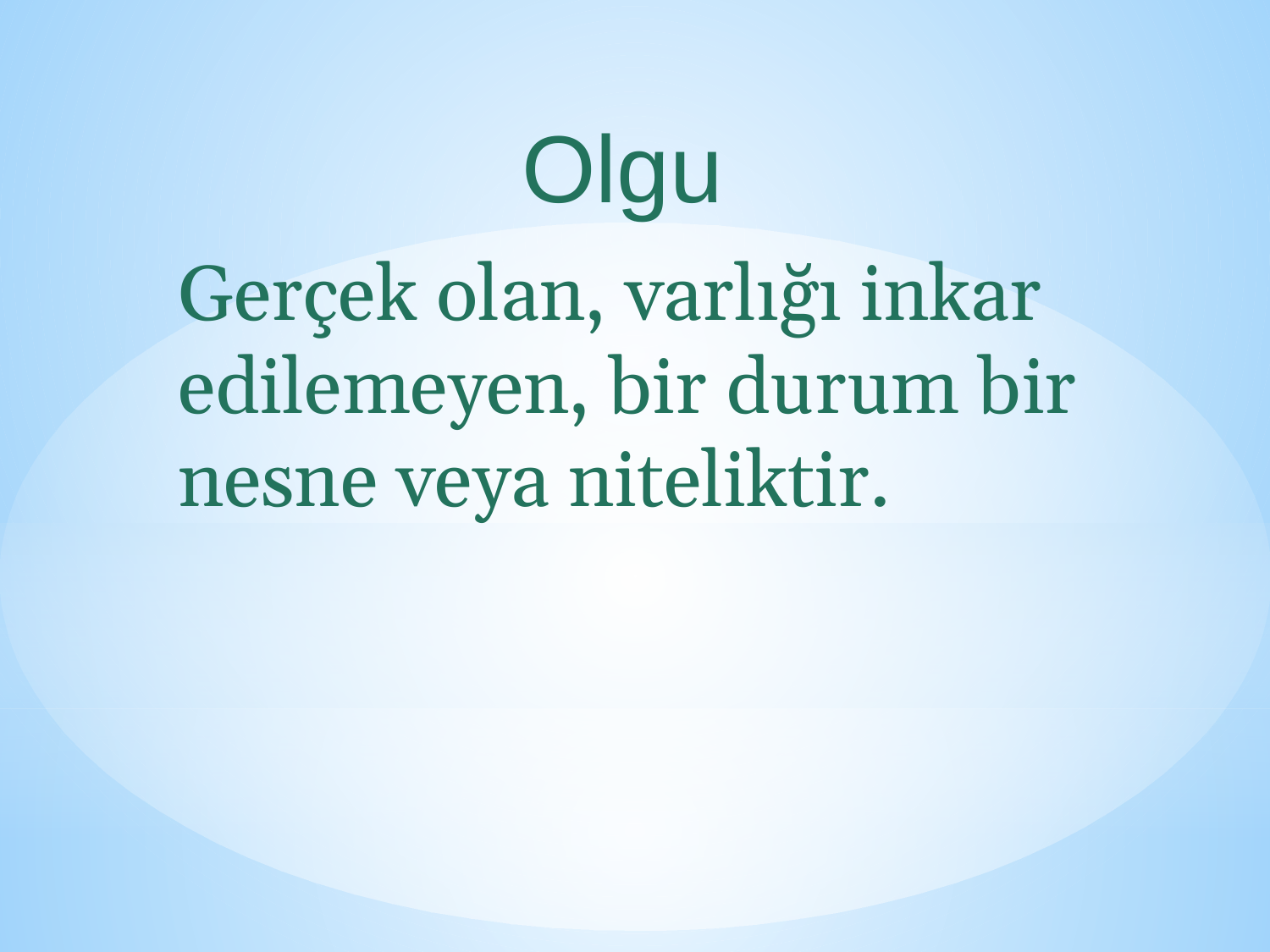

Olgu
Gerçek olan, varlığı inkar edilemeyen, bir durum bir nesne veya niteliktir.

#